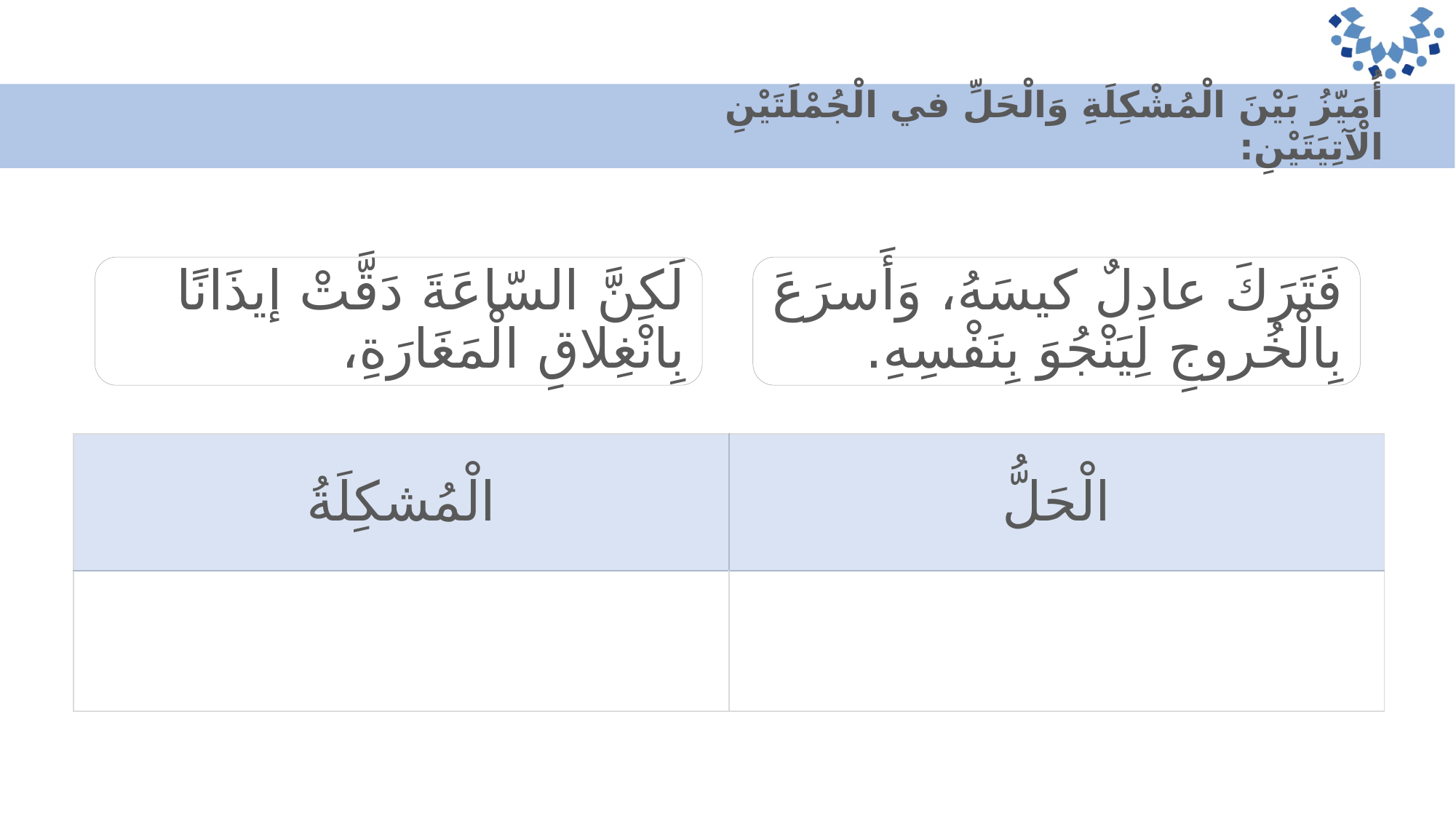

أُمَيّزُ بَيْنَ الْمُشْكِلَةِ وَالْحَلِّ في الْجُمْلَتَيْنِ الْآتِيَتَيْنِ:

لَكِنَّ السّاعَةَ دَقَّتْ إيذَانًا بِانْغِلاقِ الْمَغَارَةِ،
فَتَرَكَ عادِلٌ كيسَهُ، وَأَسرَعَ بِالْخُروجِ لِيَنْجُوَ بِنَفْسِهِ.
| الْمُشكِلَةُ | الْحَلُّ |
| --- | --- |
|  |  |